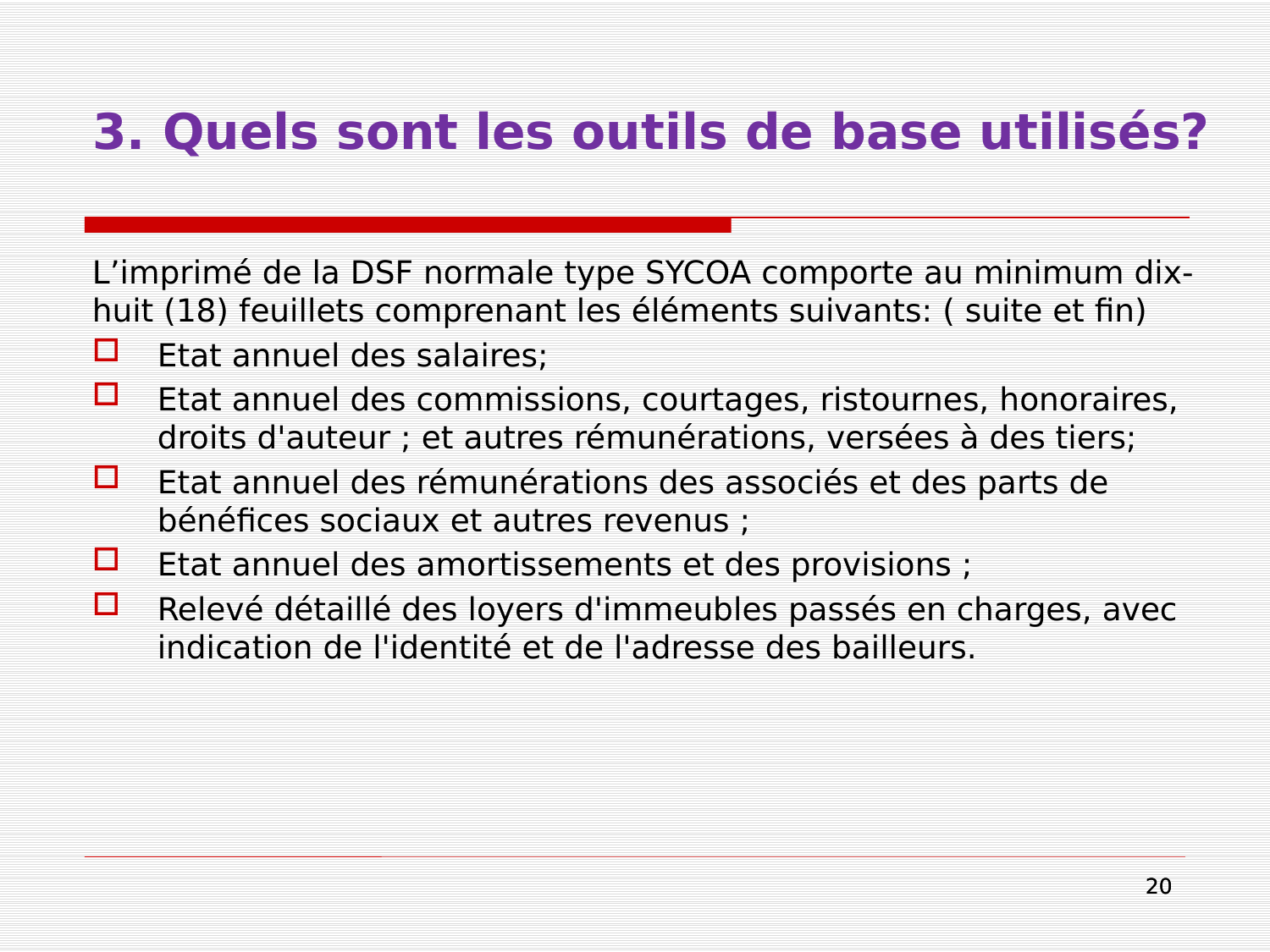

# 3. Quels sont les outils de base utilisés?
L’imprimé de la DSF normale type SYCOA comporte au minimum dix-huit (18) feuillets comprenant les éléments suivants: ( suite et fin)
Etat annuel des salaires;
Etat annuel des commissions, courtages, ristournes, honoraires, droits d'auteur ; et autres rémunérations, versées à des tiers;
Etat annuel des rémunérations des associés et des parts de bénéfices sociaux et autres revenus ;
Etat annuel des amortissements et des provisions ;
Relevé détaillé des loyers d'immeubles passés en charges, avec indication de l'identité et de l'adresse des bailleurs.
20
20